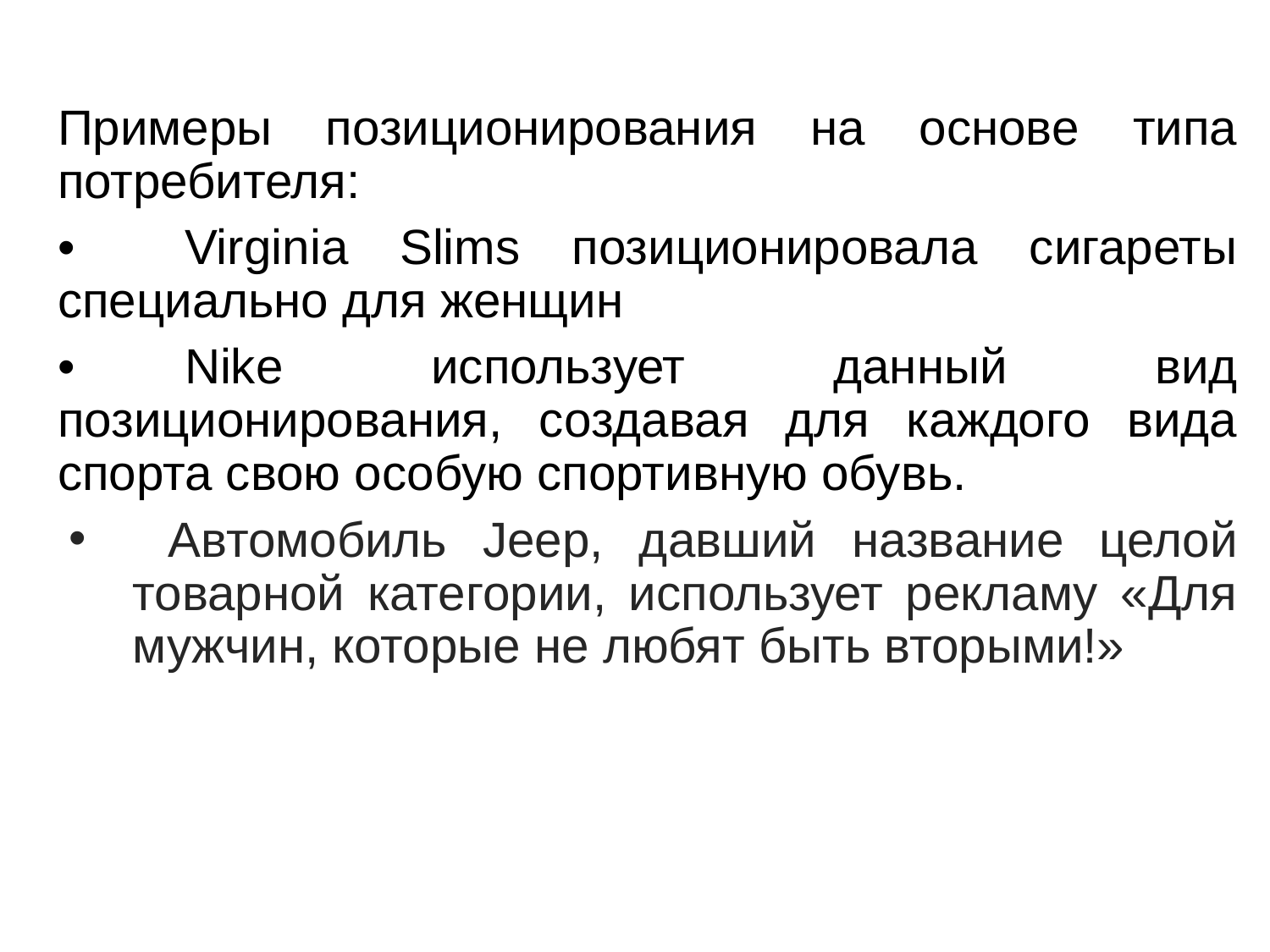

Примеры позиционирования на основе типа потребителя:
•	Virginia Slims позиционировала сигареты специально для женщин
•	Nike использует данный вид позиционирования, создавая для каждого вида спорта свою особую спортивную обувь.
 Автомобиль Jeep, давший название целой товарной категории, использует рекламу «Для мужчин, которые не любят быть вторыми!»